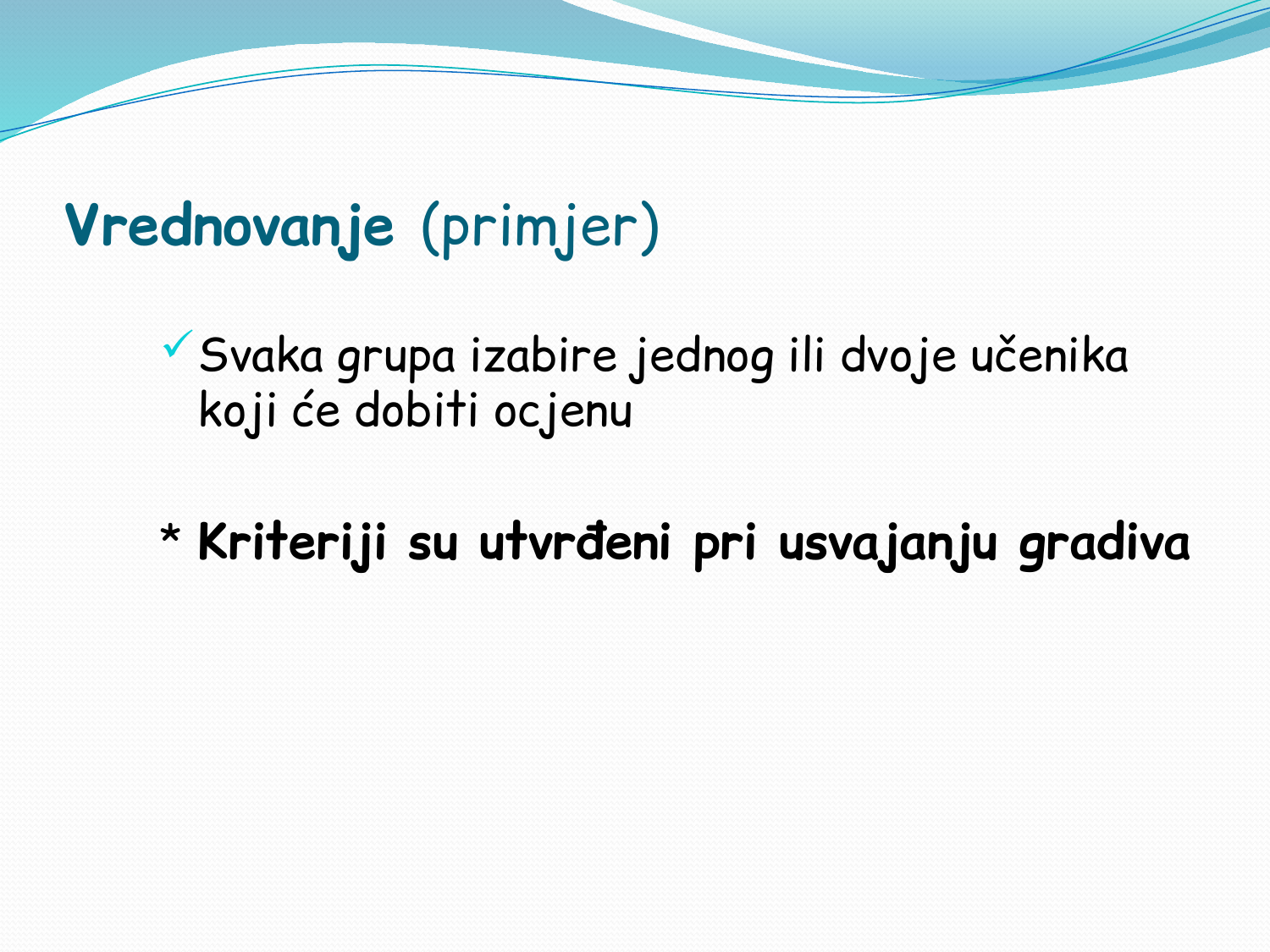

# Vrednovanje (primjer)
Svaka grupa izabire jednog ili dvoje učenika koji će dobiti ocjenu

* Kriteriji su utvrđeni pri usvajanju gradiva